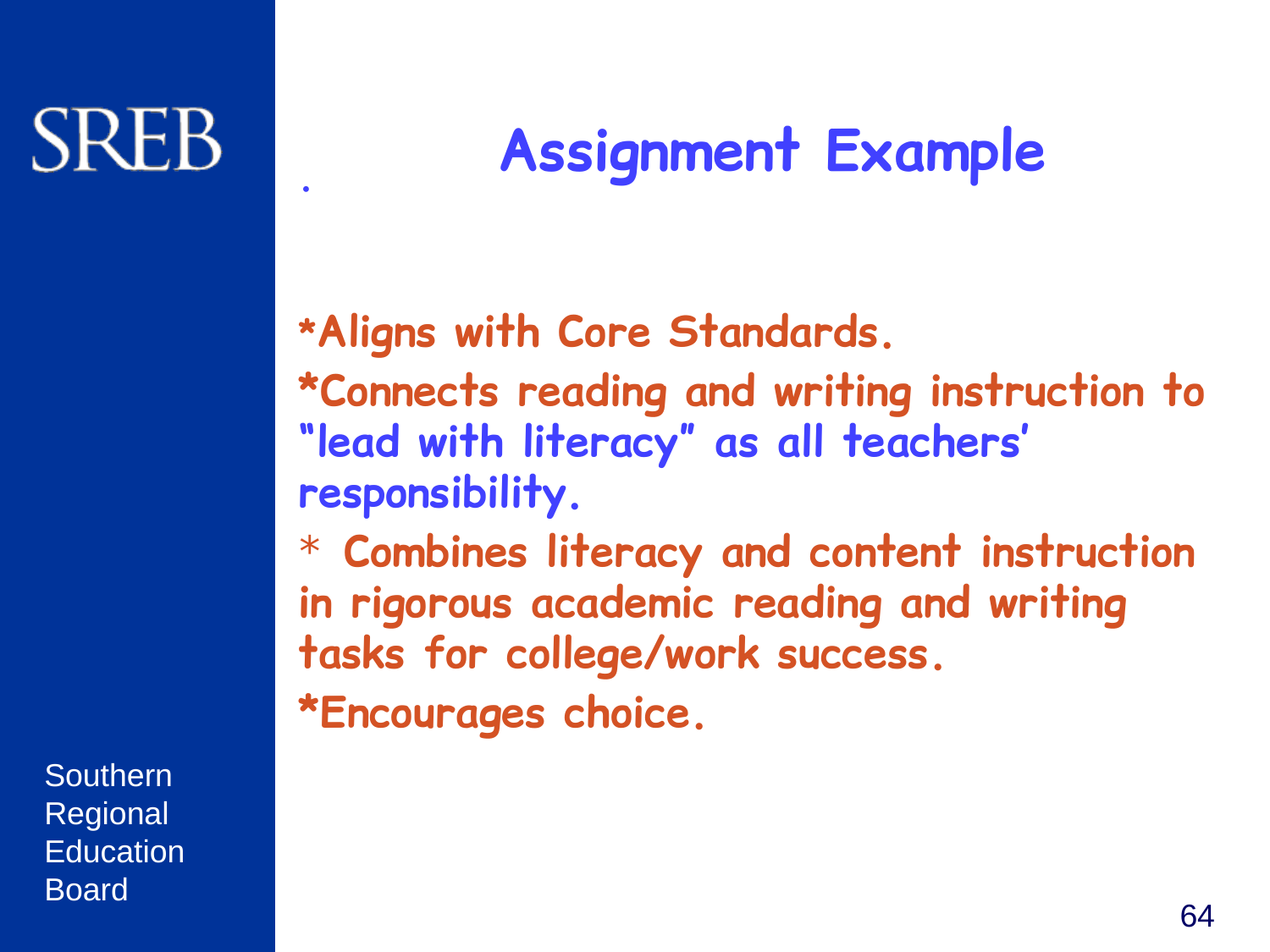

# Assignment Example
.

*Aligns with Core Standards.
*Connects reading and writing instruction to “lead with literacy” as all teachers’ responsibility.
* Combines literacy and content instruction in rigorous academic reading and writing tasks for college/work success.
*Encourages choice.

64